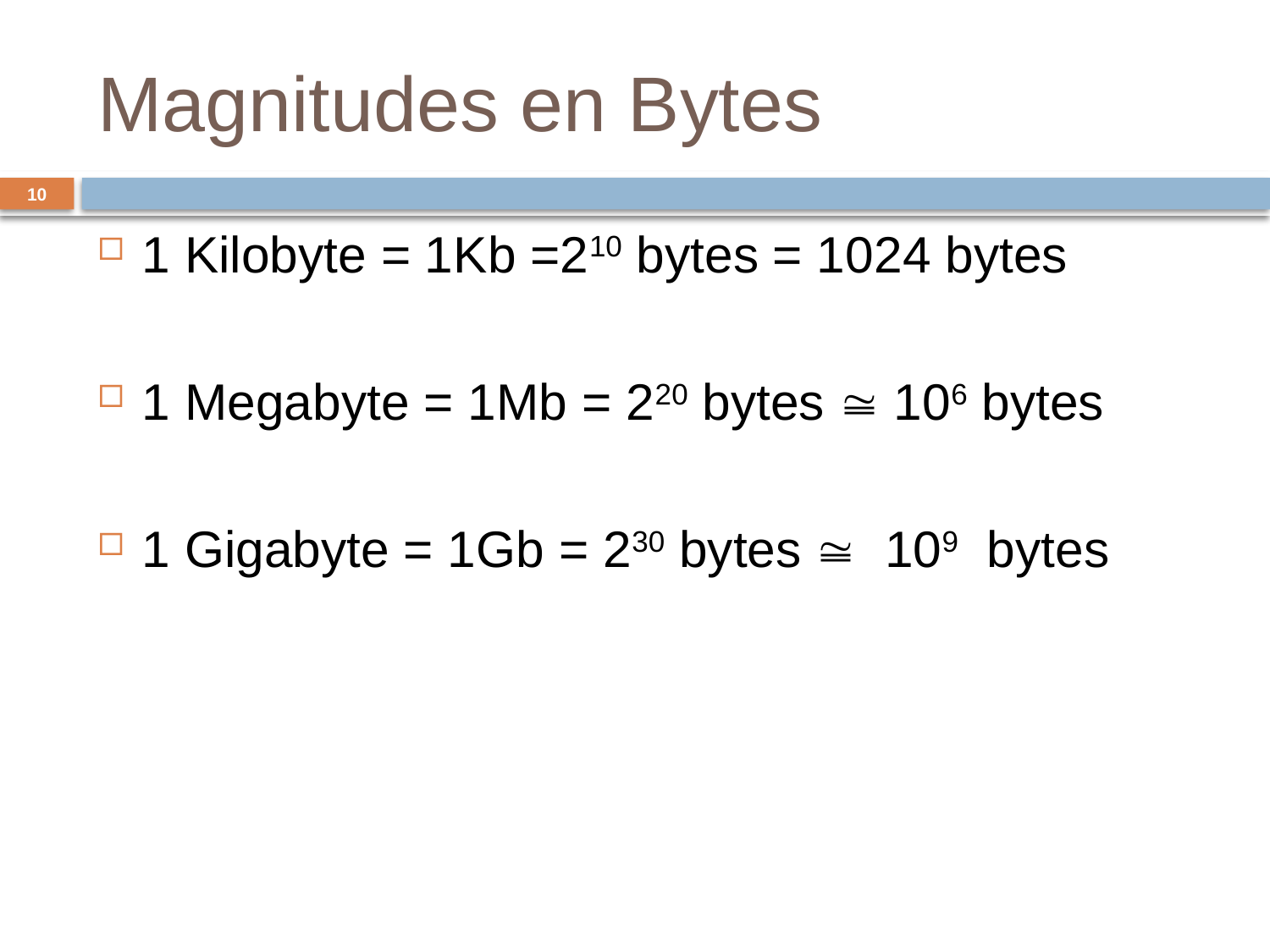

# Magnitudes en Bytes
10
1 Kilobyte = 1Kb =210 bytes = 1024 bytes

1 Megabyte = 1Mb = 220 bytes ≅ 106 bytes

1 Gigabyte = 1Gb = 230 bytes ≅  109  bytes